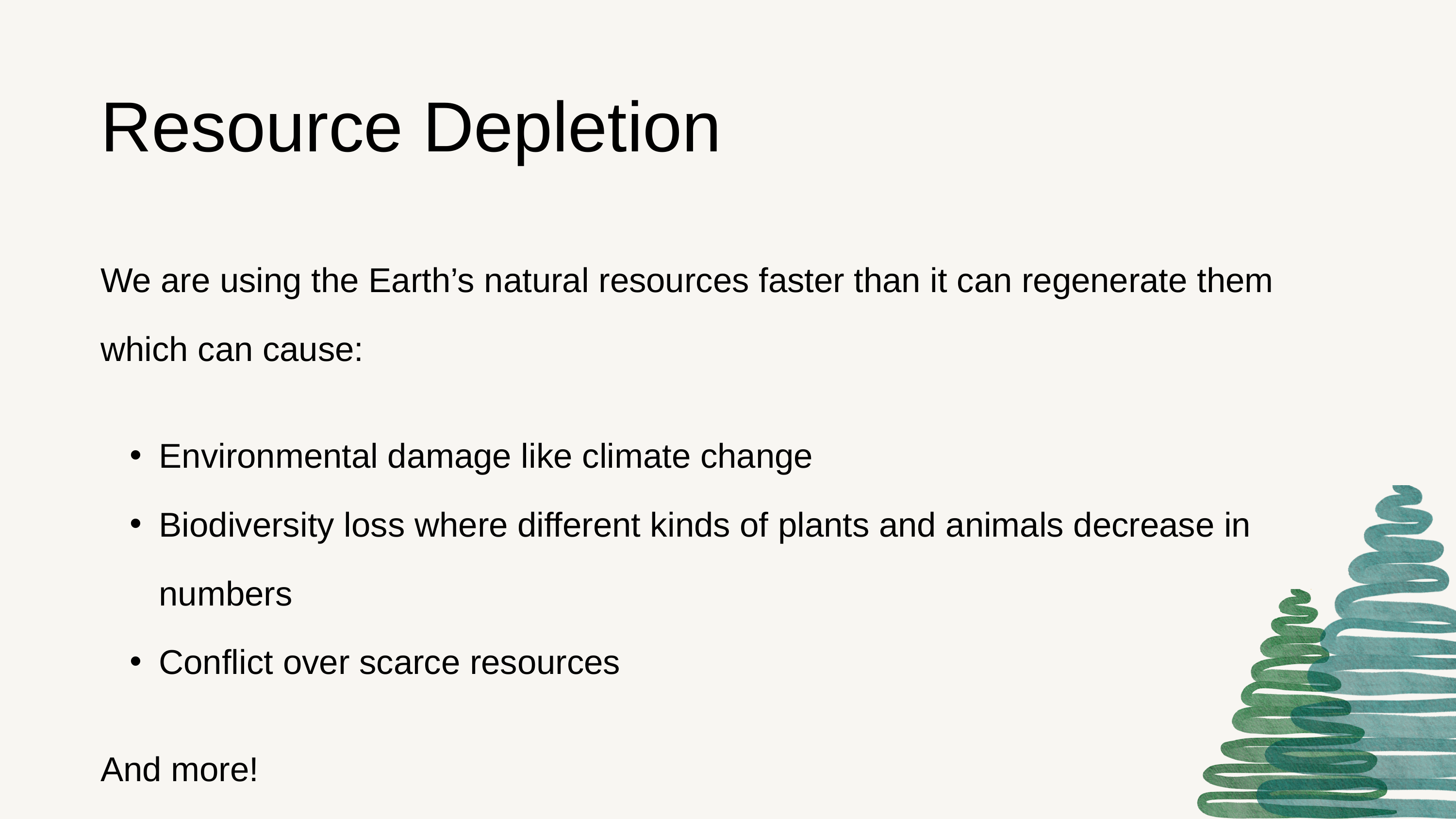

Resource Depletion
We are using the Earth’s natural resources faster than it can regenerate them which can cause:

Environmental damage like climate change
Biodiversity loss where different kinds of plants and animals decrease in numbers
Conflict over scarce resources

And more!